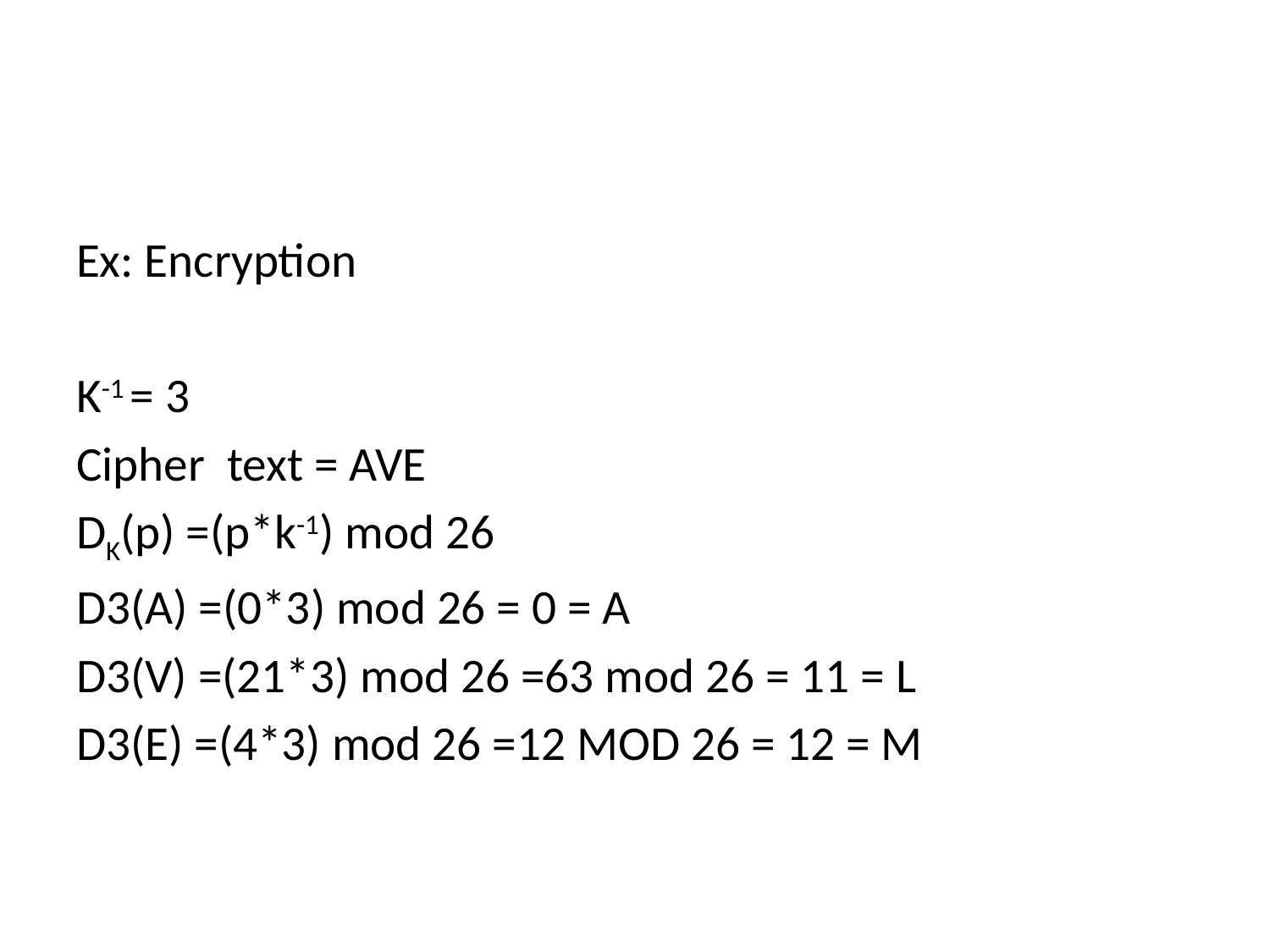

#
Ex: Encryption

K-1 = 3
Cipher  text = AVE
DK(p) =(p*k-1) mod 26
D3(A) =(0*3) mod 26 = 0 = A
D3(V) =(21*3) mod 26 =63 mod 26 = 11 = L
D3(E) =(4*3) mod 26 =12 MOD 26 = 12 = M